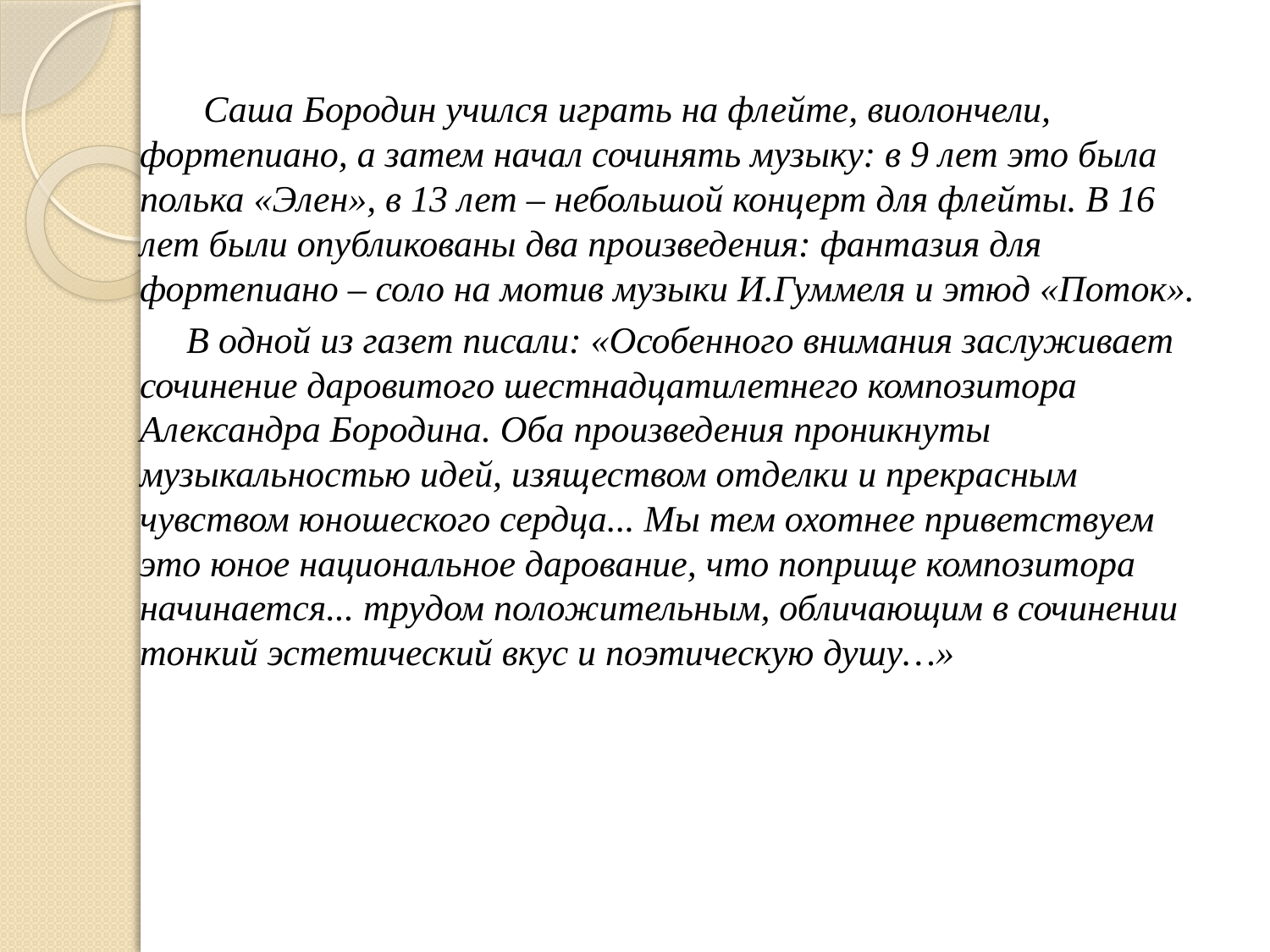

Саша Бородин учился играть на флейте, виолончели, фортепиано, а затем начал сочинять музыку: в 9 лет это была полька «Элен», в 13 лет – небольшой концерт для флейты. В 16 лет были опубликованы два произведения: фантазия для фортепиано – соло на мотив музыки И.Гуммеля и этюд «Поток».
         В одной из газет писали: «Особенного внимания заслуживает сочинение даровитого шестнадцатилетнего композитора Александра Бородина. Оба произведения проникнуты музыкальностью идей, изяществом отделки и прекрасным чувством юношеского сердца... Мы тем охотнее приветствуем это юное национальное дарование, что поприще композитора начинается... трудом положительным, обличающим в сочинении тонкий эстетический вкус и поэтическую душу…»